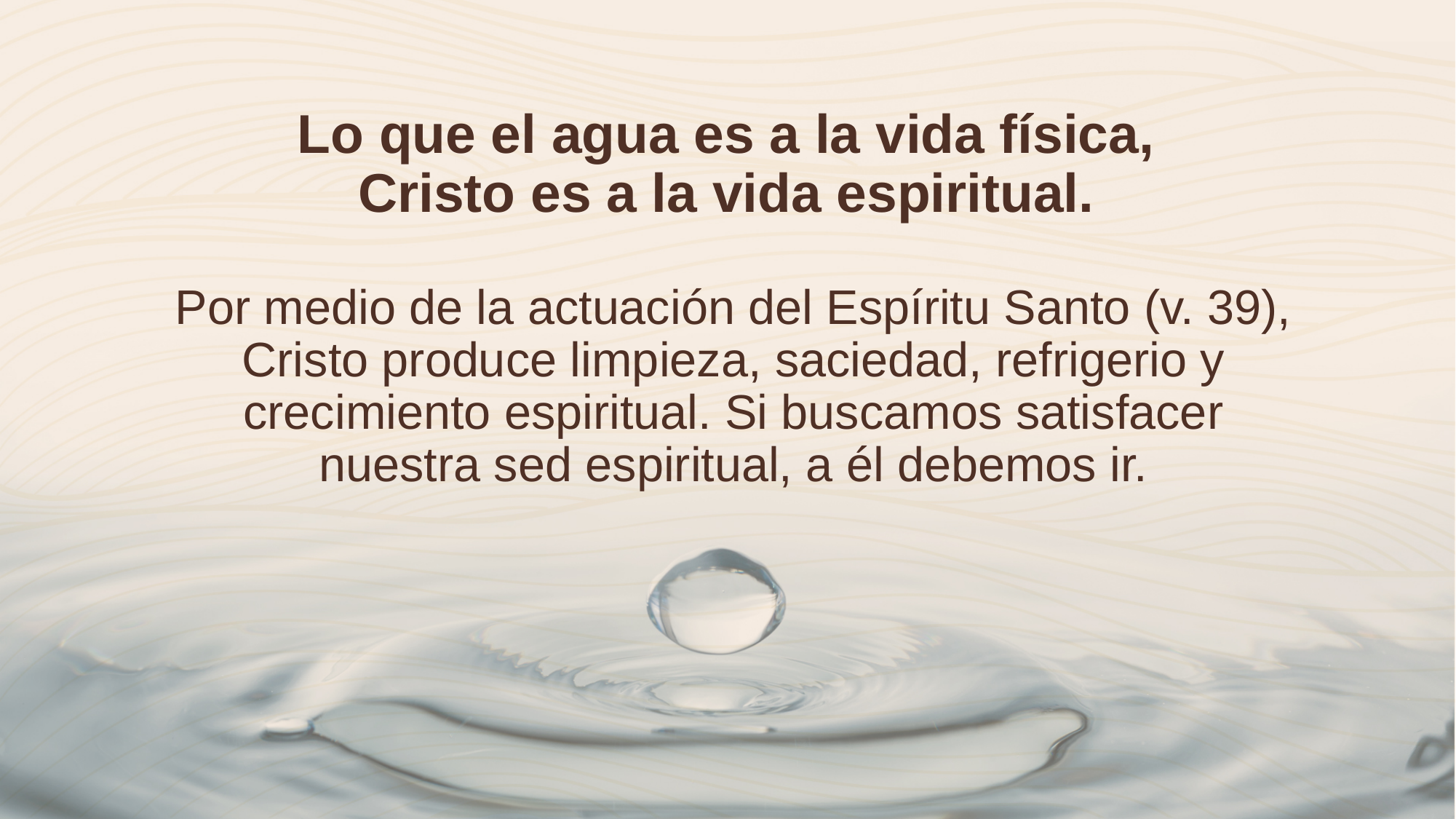

Lo que el agua es a la vida física,
Cristo es a la vida espiritual.

Por medio de la actuación del Espíritu Santo (v. 39), Cristo produce limpieza, saciedad, refrigerio y crecimiento espiritual. Si buscamos satisfacer nuestra sed espiritual, a él debemos ir.